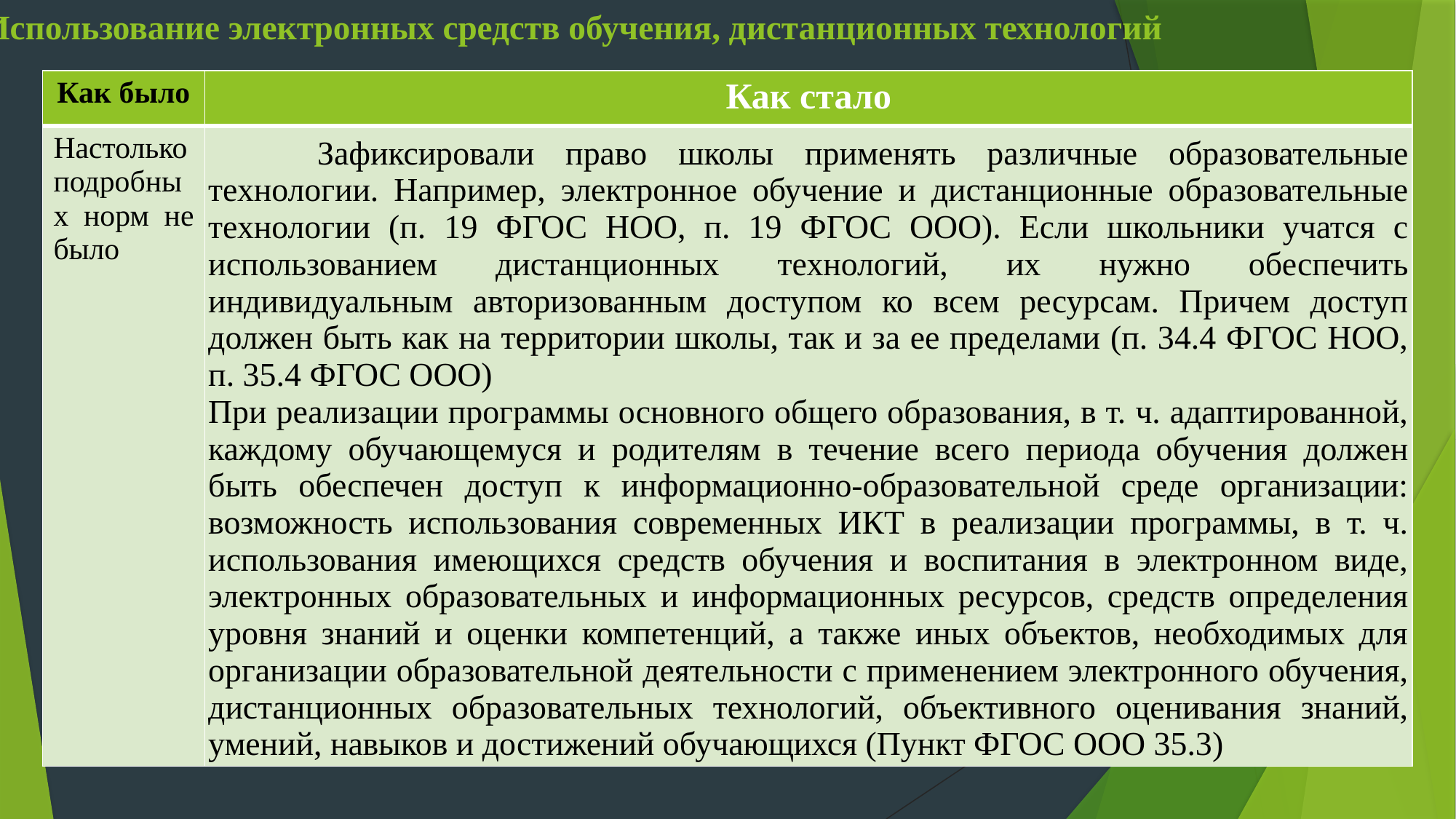

# Использование электронных средств обучения, дистанционных технологий
| Как было | Как стало |
| --- | --- |
| Настолько подробных норм не было | Зафиксировали право школы применять различные образовательные технологии. Например, электронное обучение и дистанционные образовательные технологии (п. 19 ФГОС НОО, п. 19 ФГОС ООО). Если школьники учатся с использованием дистанционных технологий, их нужно обеспечить индивидуальным авторизованным доступом ко всем ресурсам. Причем доступ должен быть как на территории школы, так и за ее пределами (п. 34.4 ФГОС НОО, п. 35.4 ФГОС ООО) При реализации программы основного общего образования, в т. ч. адаптированной, каждому обучающемуся и родителям в течение всего периода обучения должен быть обеспечен доступ к информационно-образовательной среде организации: возможность использования современных ИКТ в реализации программы, в т. ч. использования имеющихся средств обучения и воспитания в электронном виде, электронных образовательных и информационных ресурсов, средств определения уровня знаний и оценки компетенций, а также иных объектов, необходимых для организации образовательной деятельности с применением электронного обучения, дистанционных образовательных технологий, объективного оценивания знаний, умений, навыков и достижений обучающихся (Пункт ФГОС ООО 35.3) |